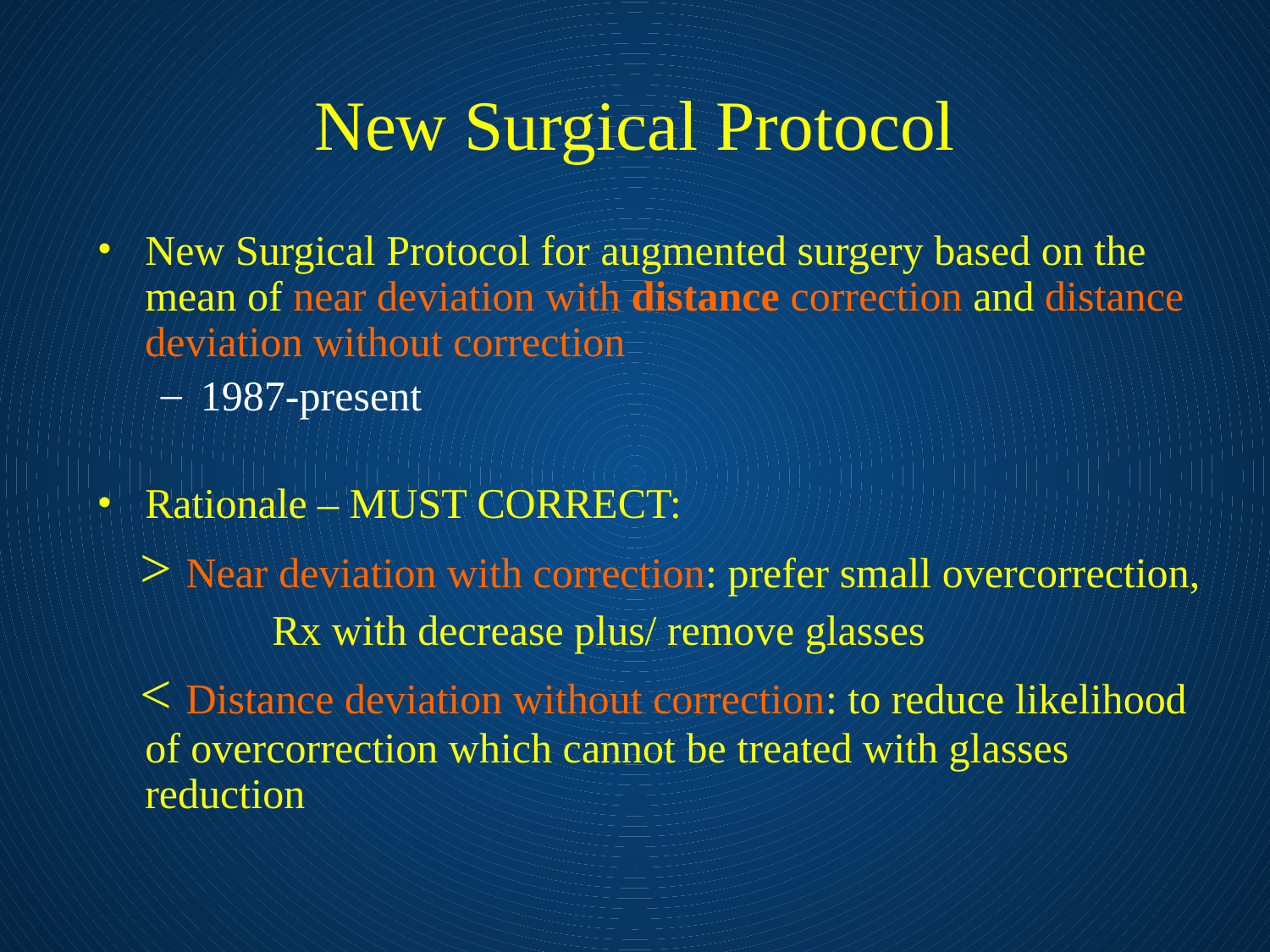

# New Surgical Protocol
New Surgical Protocol for augmented surgery based on the mean of near deviation with distance correction and distance deviation without correction
1987-present

Rationale – MUST CORRECT:
    > Near deviation with correction: prefer small overcorrection,
		Rx with decrease plus/ remove glasses
    < Distance deviation without correction: to reduce likelihood of overcorrection which cannot be treated with glasses reduction